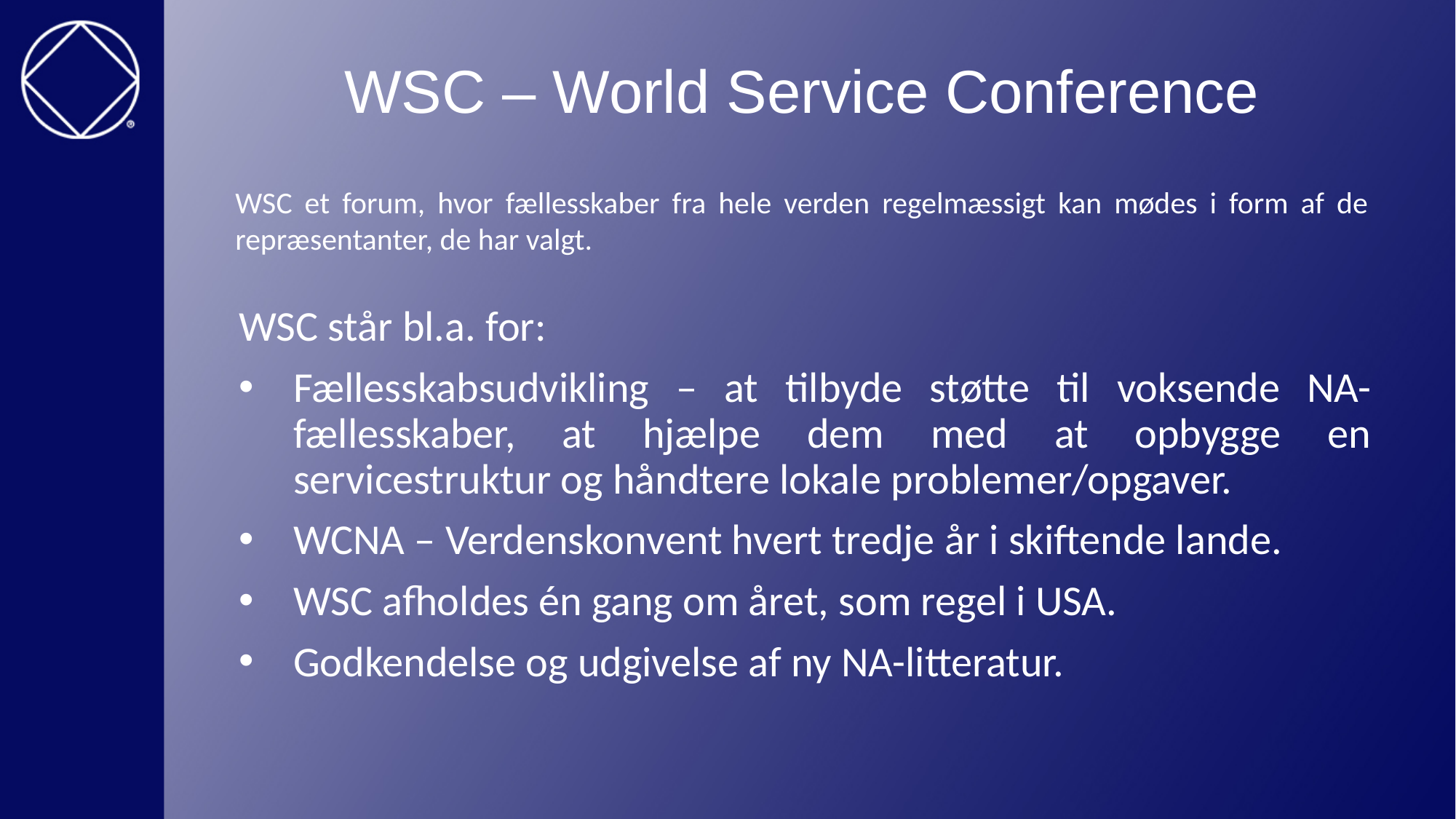

# WSC – World Service Conference
WSC et forum, hvor fællesskaber fra hele verden regelmæssigt kan mødes i form af de repræsentanter, de har valgt.

WSC står bl.a. for:
Fællesskabsudvikling – at tilbyde støtte til voksende NA-fællesskaber, at hjælpe dem med at opbygge en servicestruktur og håndtere lokale problemer/opgaver.
WCNA – Verdenskonvent hvert tredje år i skiftende lande.
WSC afholdes én gang om året, som regel i USA.
Godkendelse og udgivelse af ny NA-litteratur.